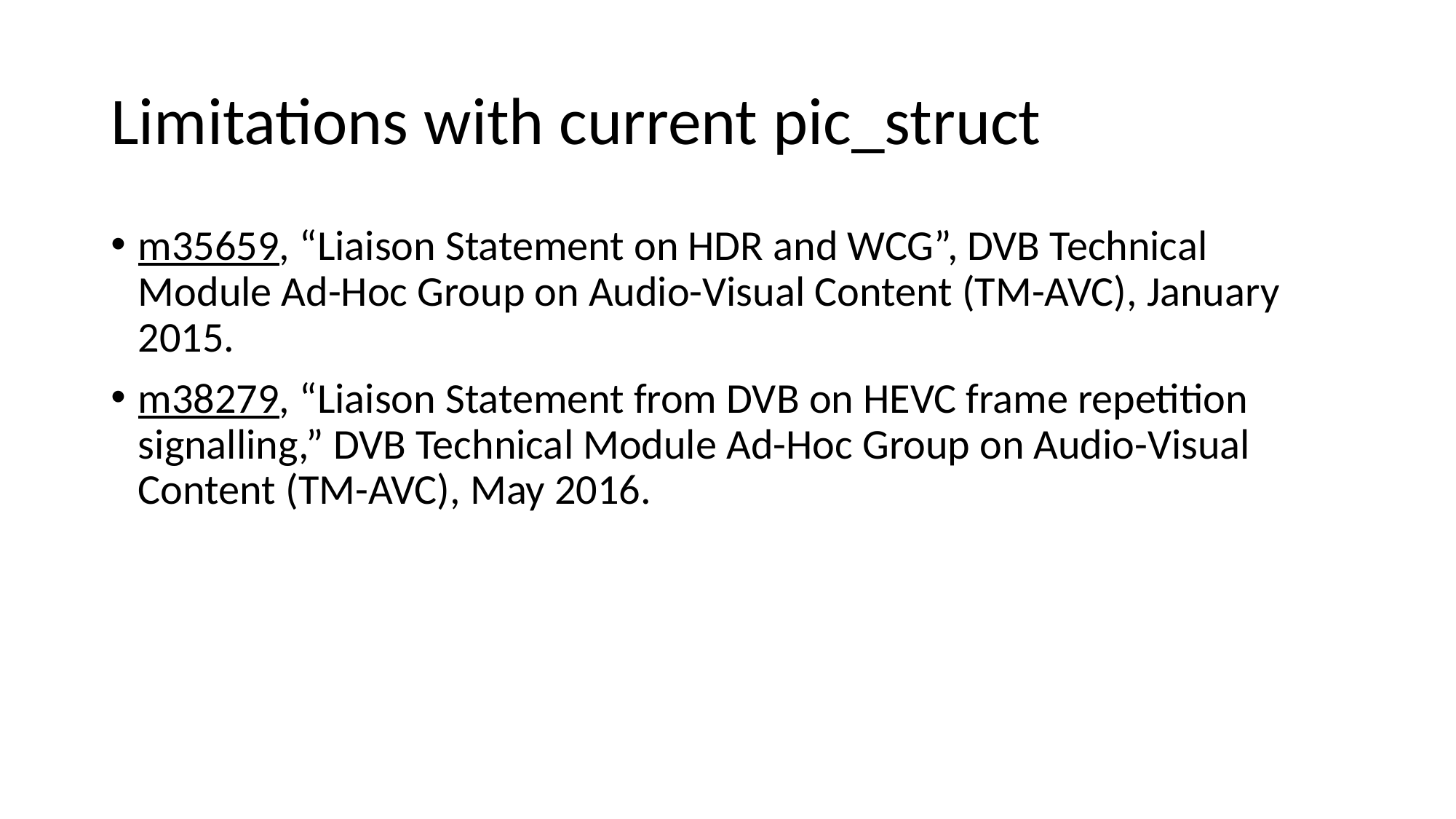

# Limitations with current pic_struct
m35659, “Liaison Statement on HDR and WCG”, DVB Technical Module Ad-Hoc Group on Audio-Visual Content (TM-AVC), January 2015.
m38279, “Liaison Statement from DVB on HEVC frame repetition signalling,” DVB Technical Module Ad-Hoc Group on Audio-Visual Content (TM-AVC), May 2016.